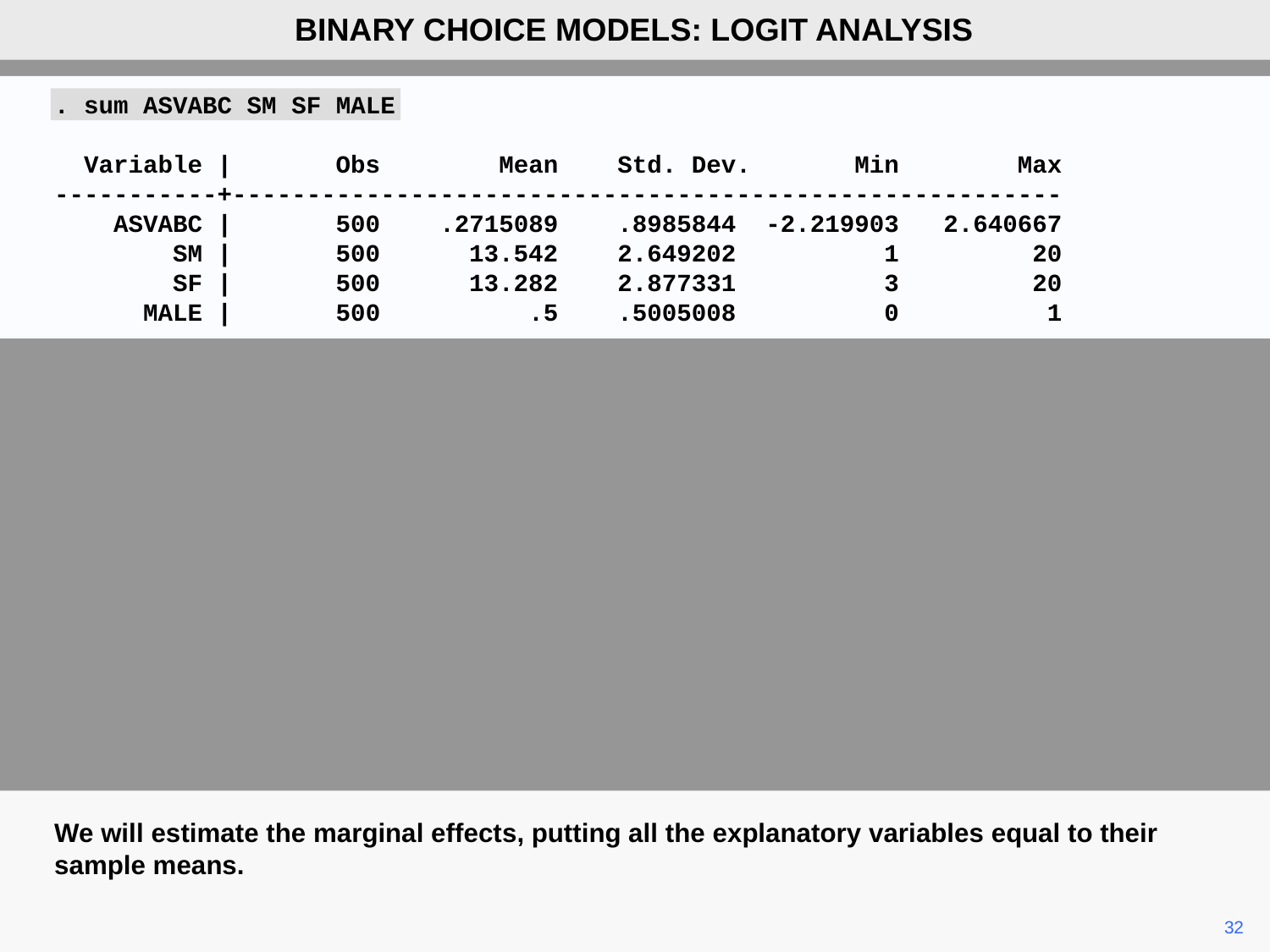

BINARY CHOICE MODELS: LOGIT ANALYSIS

. sum ASVABC SM SF MALE

  Variable |       Obs        Mean    Std. Dev.       Min        Max
-----------+--------------------------------------------------------
    ASVABC |       500    .2715089    .8985844  -2.219903   2.640667
        SM |       500      13.542    2.649202          1         20
        SF |       500      13.282    2.877331          3         20
      MALE |       500          .5    .5005008          0          1

We will estimate the marginal effects, putting all the explanatory variables equal to their sample means.
	32